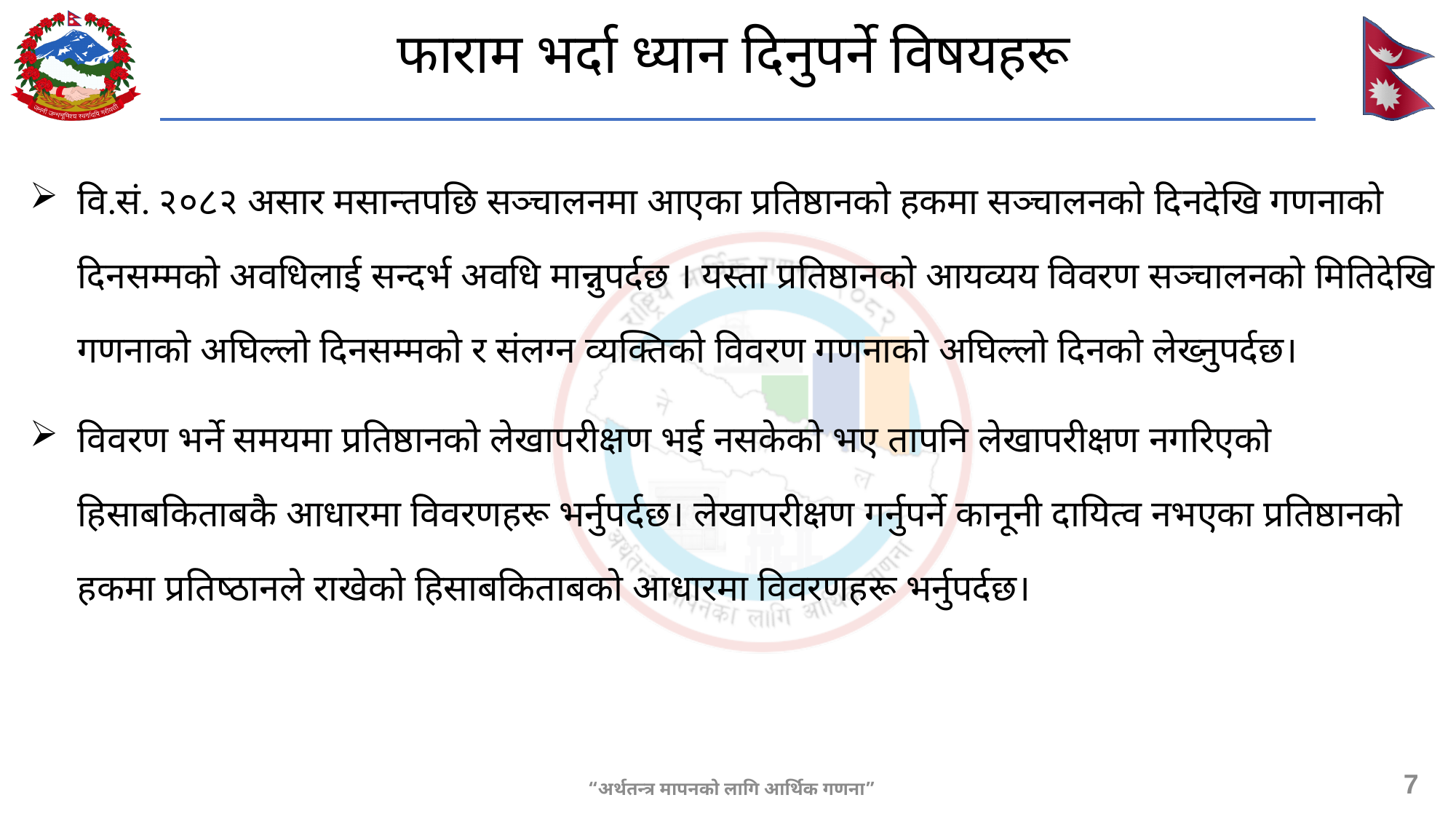

# फाराम भर्दा ध्यान दिनुपर्ने विषयहरू
वि.सं. २०८२ असार मसान्तपछि सञ्चालनमा आएका प्रतिष्ठानको हकमा सञ्चालनको दिनदेखि गणनाको दिनसम्मको अवधिलाई सन्दर्भ अवधि मान्नुपर्दछ । यस्ता प्रतिष्ठानको आयव्यय विवरण सञ्चालनको मितिदेखि गणनाको अघिल्लो दिनसम्मको र संलग्न व्यक्तिको विवरण गणनाको अघिल्लो दिनको लेख्नुपर्दछ।
विवरण भर्ने समयमा प्रतिष्ठानको लेखापरीक्षण भई नसकेको भए तापनि लेखापरीक्षण नगरिएको हिसाबकिताबकै आधारमा विवरणहरू भर्नुपर्दछ। लेखापरीक्षण गर्नुपर्ने कानूनी दायित्व नभएका प्रतिष्ठानको हकमा प्रतिष्ठानले राखेको हिसाबकिताबको आधारमा विवरणहरू भर्नुपर्दछ।

7
“अर्थतन्त्र मापनको लागि आर्थिक गणना”